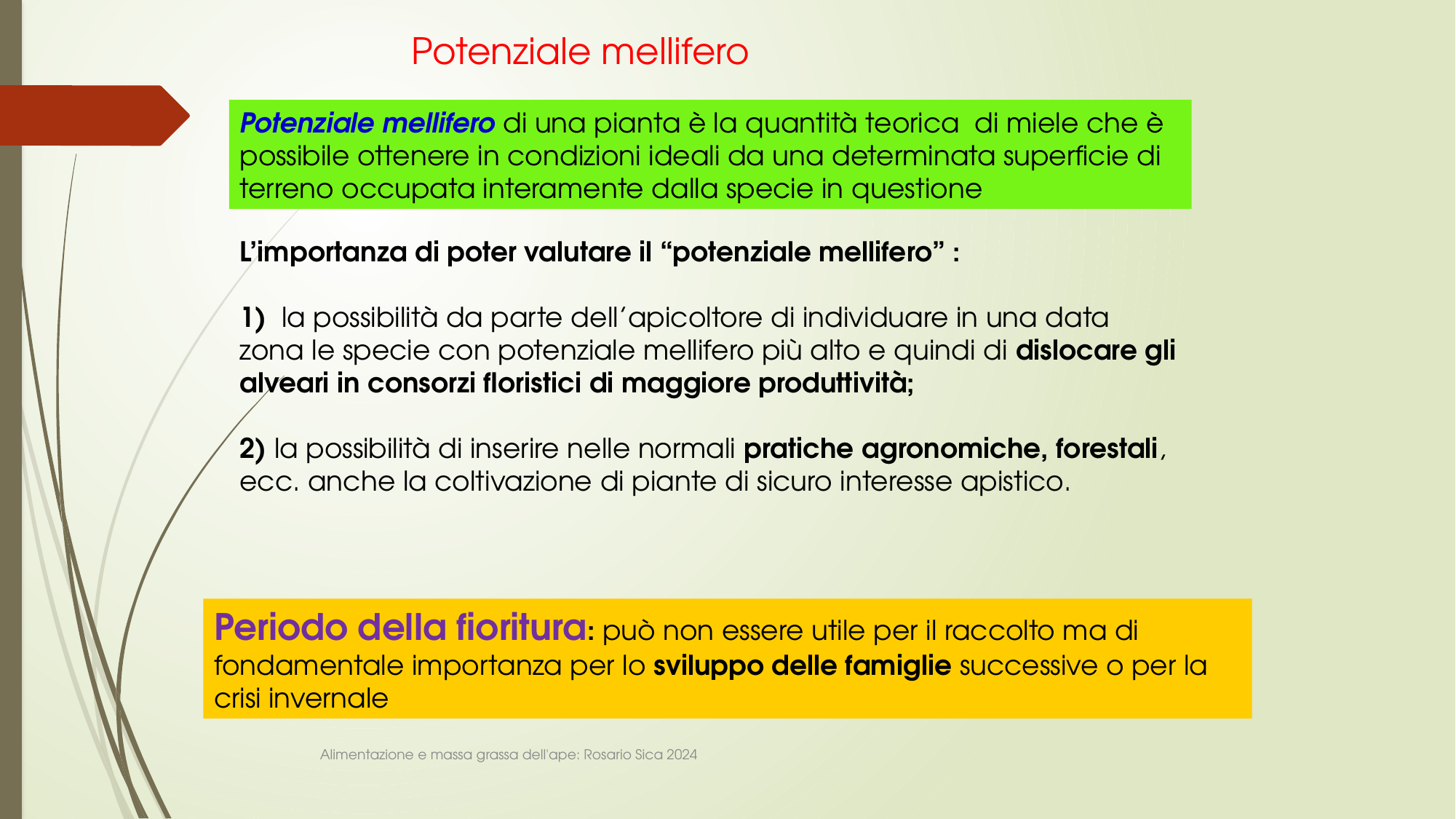

Potenziale mellifero
Potenziale mellifero di una pianta è la quantità teorica  di miele che è possibile ottenere in condizioni ideali da una determinata superficie di terreno occupata interamente dalla specie in questione
L’importanza di poter valutare il “potenziale mellifero” :

1)  la possibilità da parte dell’apicoltore di individuare in una data zona le specie con potenziale mellifero più alto e quindi di dislocare gli alveari in consorzi floristici di maggiore produttività;

2) la possibilità di inserire nelle normali pratiche agronomiche, forestali, ecc. anche la coltivazione di piante di sicuro interesse apistico.
Periodo della fioritura: può non essere utile per il raccolto ma di fondamentale importanza per lo sviluppo delle famiglie successive o per la crisi invernale
Alimentazione e massa grassa dell'ape: Rosario Sica 2024